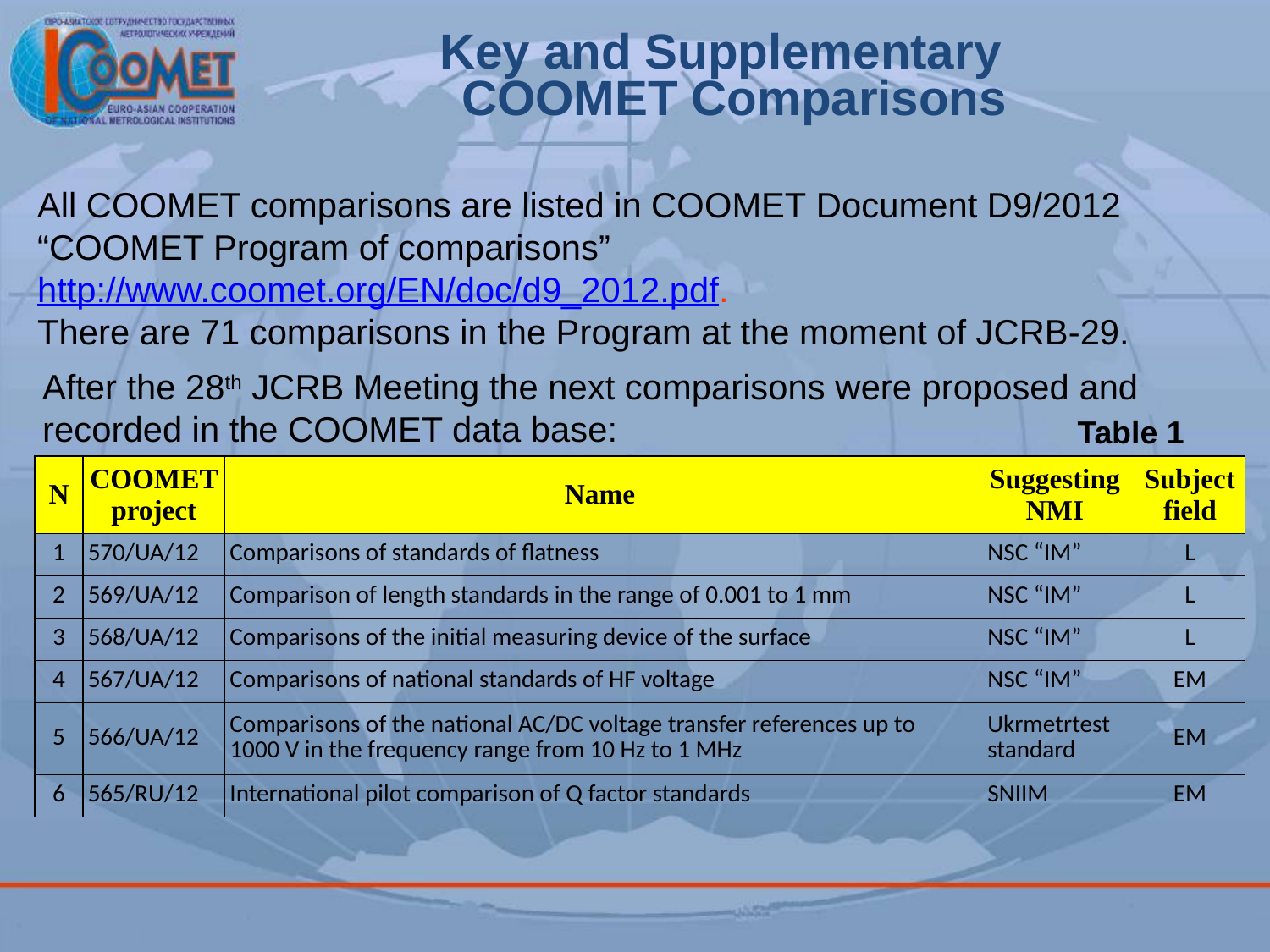

Key and Supplementary
 COOMET Comparisons
All COOMET comparisons are listed in CООМЕТ Document D9/2012 “COOMET Program of comparisons” http://www.coomet.org/EN/doc/d9_2012.pdf.
There are 71 comparisons in the Program at the moment of JCRB-29.
After the 28th JCRB Meeting the next comparisons were proposed and recorded in the COOMET data base:
Table 1
| N | COOMET project | Name | Suggesting NMI | Subject field |
| --- | --- | --- | --- | --- |
| 1 | 570/UA/12 | Comparisons of standards of flatness | NSC “IM” | L |
| 2 | 569/UA/12 | Comparison of length standards in the range of 0.001 to 1 mm | NSC “IM” | L |
| 3 | 568/UA/12 | Comparisons of the initial measuring device of the surface | NSC “IM” | L |
| 4 | 567/UA/12 | Comparisons of national standards of HF voltage | NSC “IM” | EM |
| 5 | 566/UA/12 | Comparisons of the national AC/DC voltage transfer references up to 1000 V in the frequency range from 10 Hz to 1 MHz | Ukrmetrtest standard | EM |
| 6 | 565/RU/12 | International pilot comparison of Q factor standards | SNIIM | EM |